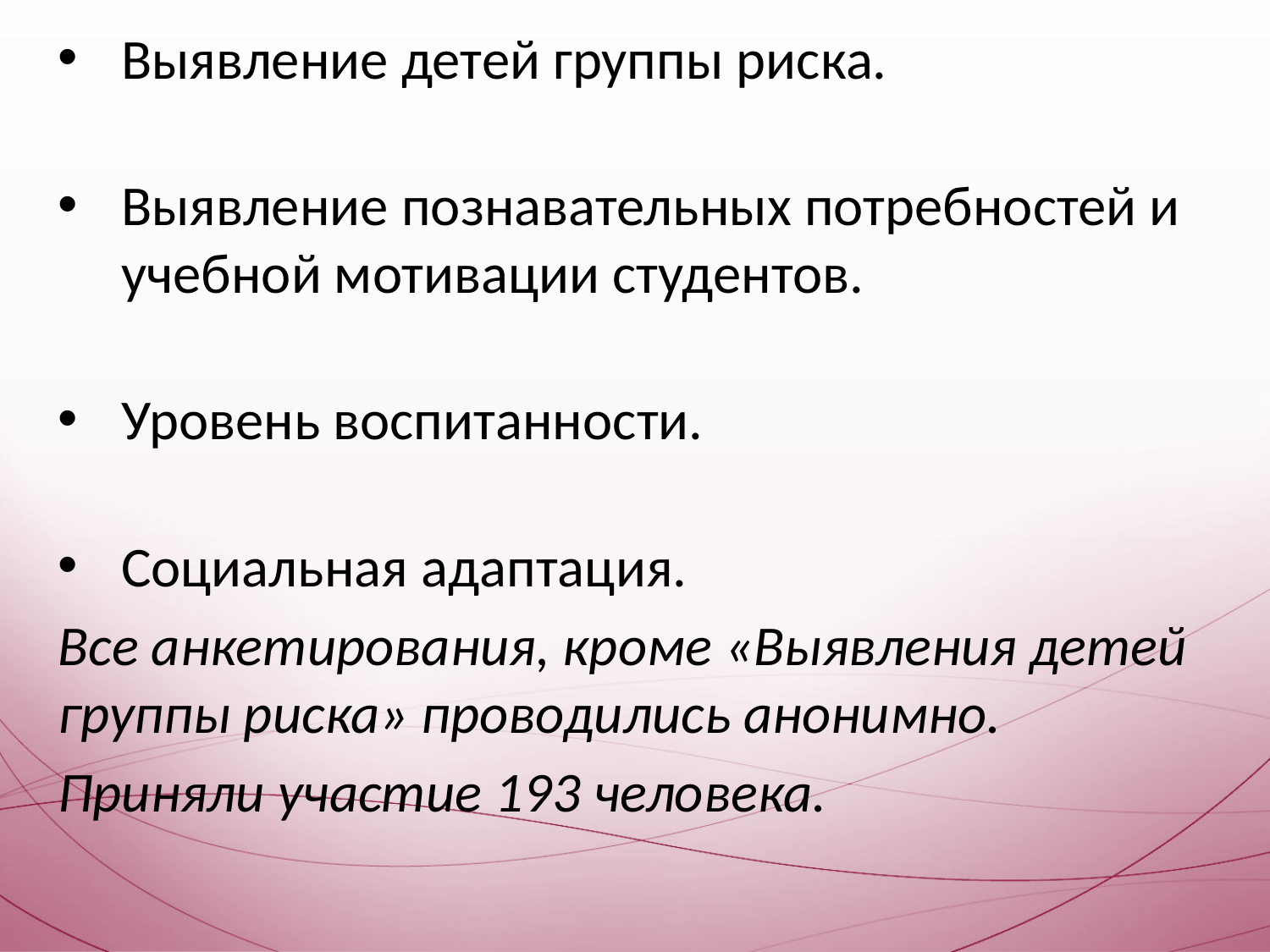

Выявление детей группы риска.
Выявление познавательных потребностей и учебной мотивации студентов.
Уровень воспитанности.
Социальная адаптация.
Все анкетирования, кроме «Выявления детей группы риска» проводились анонимно.
Приняли участие 193 человека.